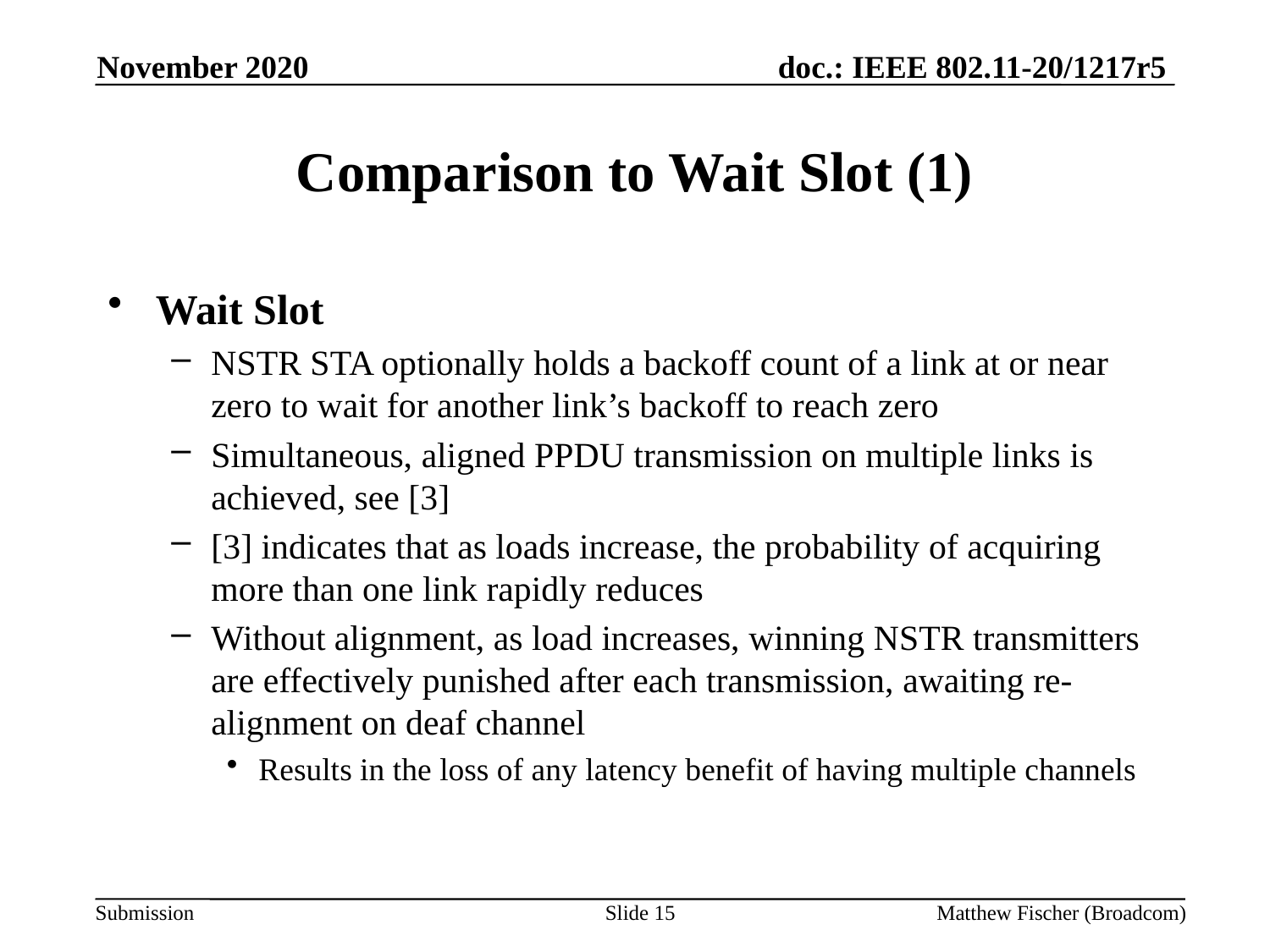

November 2020
# Comparison to Wait Slot (1)
Wait Slot
NSTR STA optionally holds a backoff count of a link at or near zero to wait for another link’s backoff to reach zero
Simultaneous, aligned PPDU transmission on multiple links is achieved, see [3]
[3] indicates that as loads increase, the probability of acquiring more than one link rapidly reduces
Without alignment, as load increases, winning NSTR transmitters are effectively punished after each transmission, awaiting re-alignment on deaf channel
Results in the loss of any latency benefit of having multiple channels
Slide 15
Matthew Fischer (Broadcom)